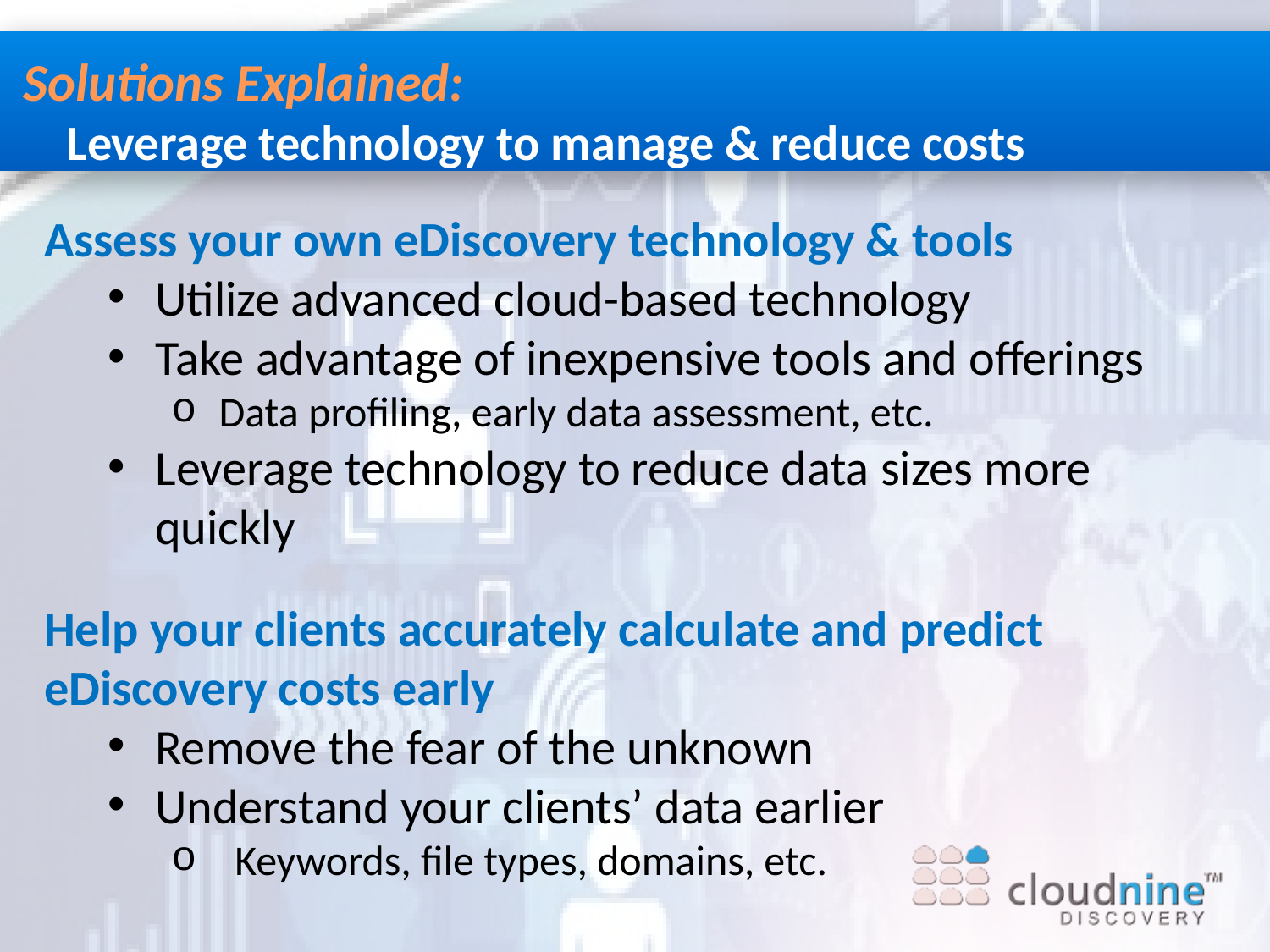

Solutions Explained:
Leverage technology to manage & reduce costs
Assess your own eDiscovery technology & tools
Utilize advanced cloud-based technology
Take advantage of inexpensive tools and offerings
Data profiling, early data assessment, etc.
Leverage technology to reduce data sizes more quickly

Help your clients accurately calculate and predict eDiscovery costs early
Remove the fear of the unknown
Understand your clients’ data earlier
Keywords, file types, domains, etc.